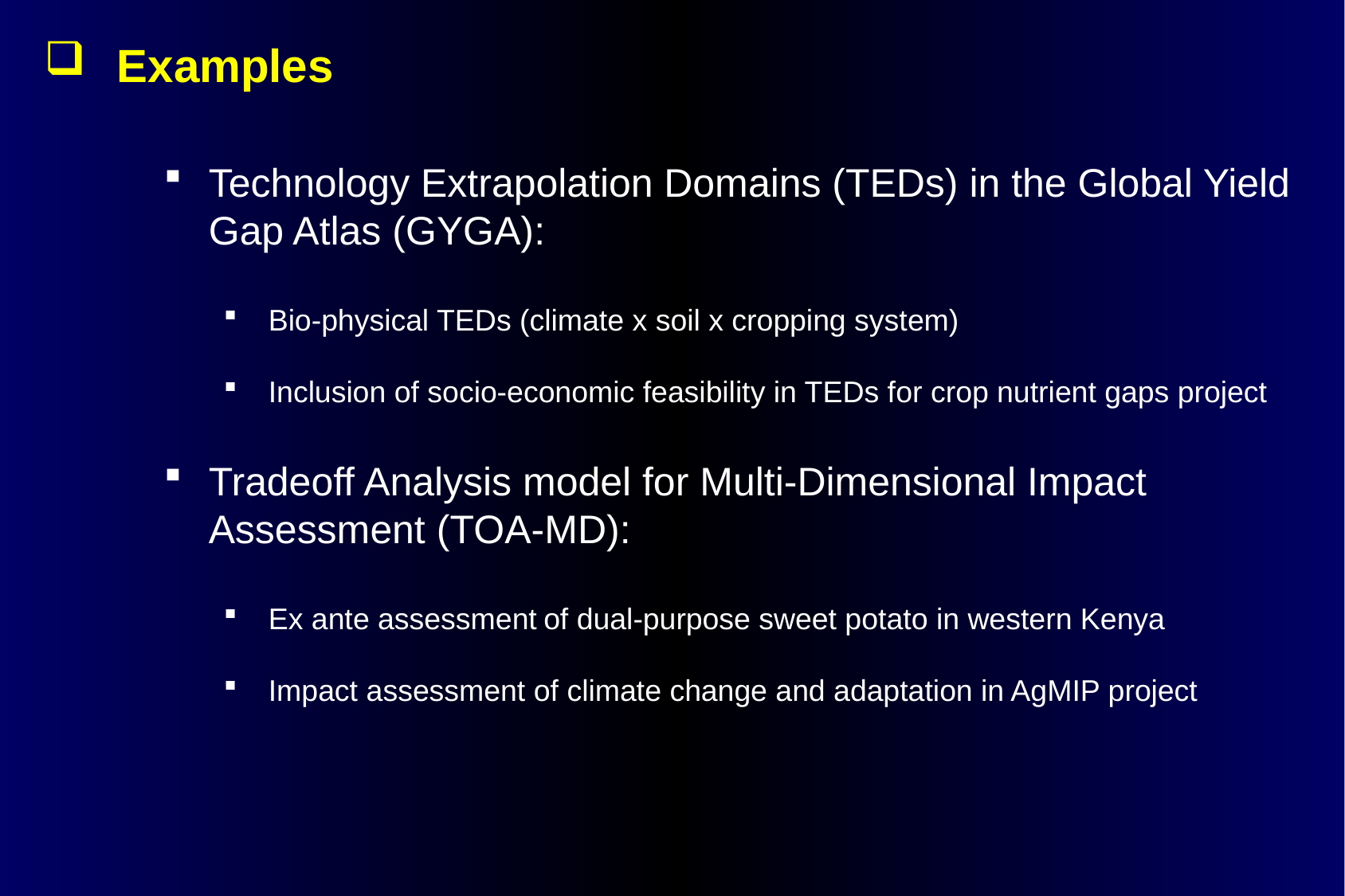

Examples

Technology Extrapolation Domains (TEDs) in the Global Yield Gap Atlas (GYGA):

Bio-physical TEDs (climate x soil x cropping system)

Inclusion of socio-economic feasibility in TEDs for crop nutrient gaps project

Tradeoff Analysis model for Multi-Dimensional Impact Assessment (TOA-MD):

Ex ante assessment of dual-purpose sweet potato in western Kenya

Impact assessment of climate change and adaptation in AgMIP project